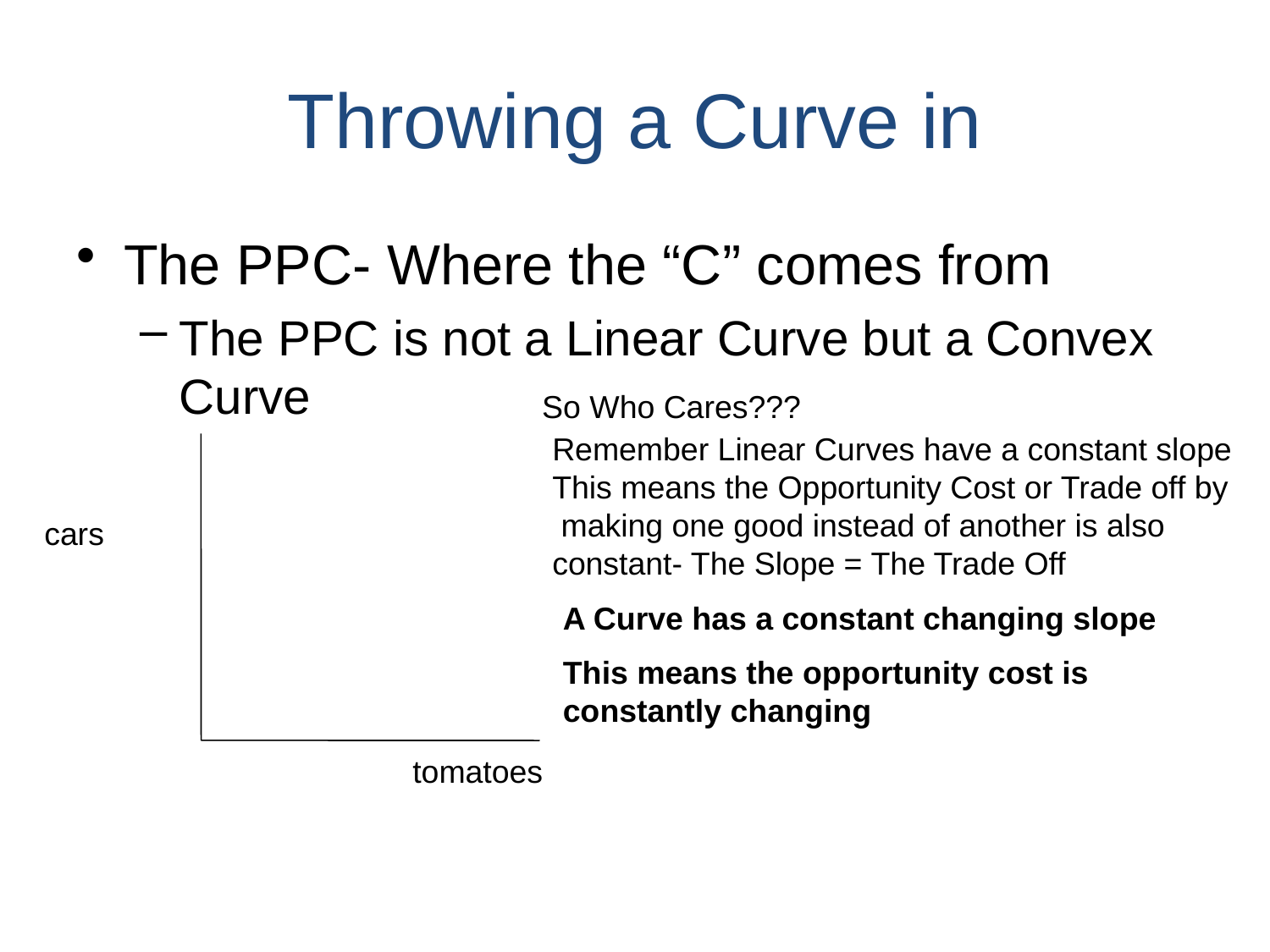

Throwing a Curve in
The PPC- Where the “C” comes from
The PPC is not a Linear Curve but a Convex Curve
So Who Cares???
Remember Linear Curves have a constant slope
This means the Opportunity Cost or Trade off by
 making one good instead of another is also constant- The Slope = The Trade Off

cars
A Curve has a constant changing slope
This means the opportunity cost is constantly changing

tomatoes